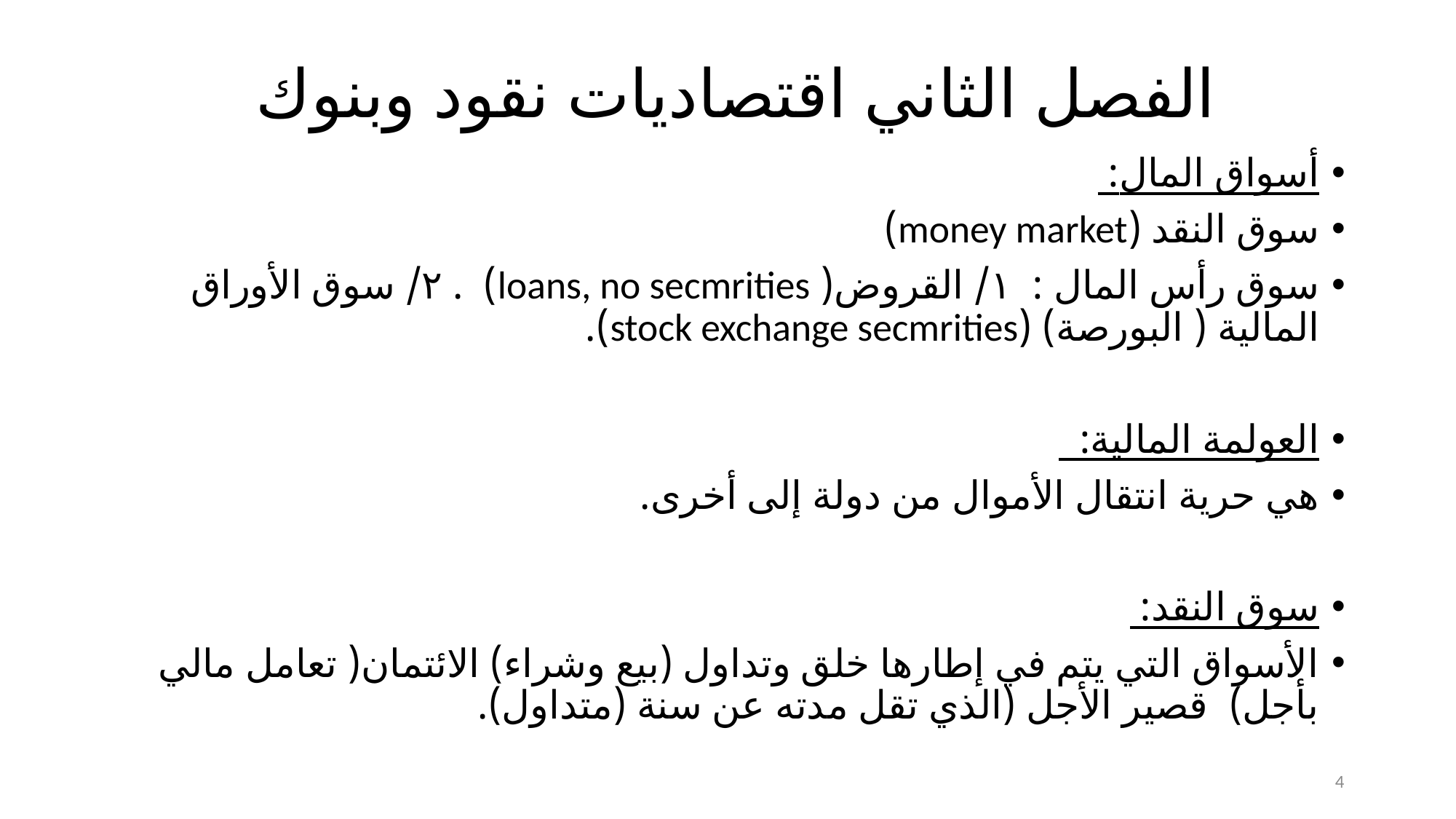

# الفصل الثاني اقتصاديات نقود وبنوك
أسواق المال:
سوق النقد (money market)
سوق رأس المال :  ١/ القروض( loans, no secmrities)  . ٢/ سوق الأوراق المالية ( البورصة) (stock exchange secmrities).

العولمة المالية:
هي حرية انتقال الأموال من دولة إلى أخرى.

سوق النقد:
الأسواق التي يتم في إطارها خلق وتداول (بيع وشراء) الائتمان( تعامل مالي بأجل)  قصير الأجل (الذي تقل مدته عن سنة (متداول).

4